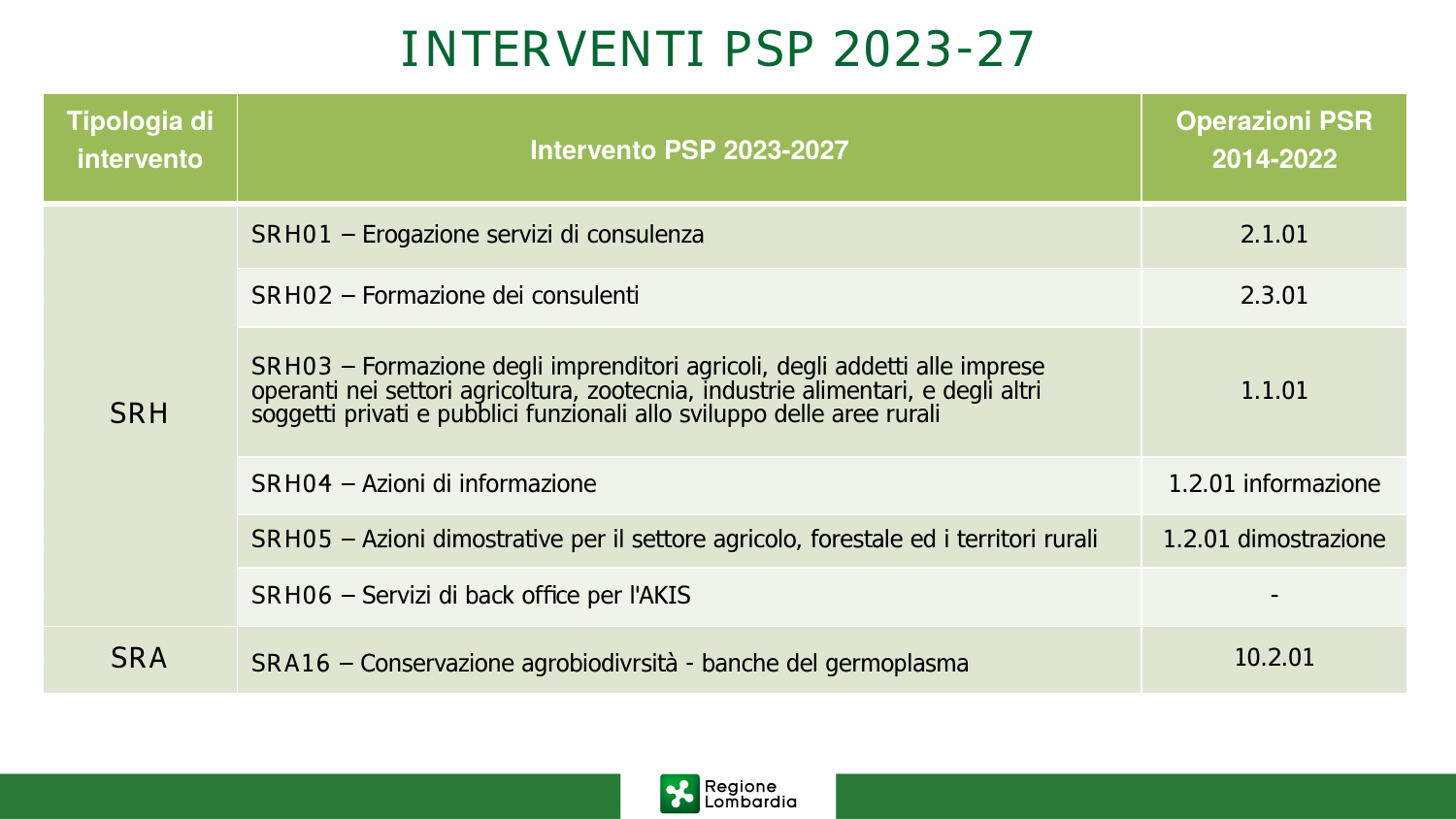

# INTERVENTI PSP 2023-27
| Tipologia di intervento | Intervento PSP 2023-2027 | Operazioni PSR 2014-2022 |
| --- | --- | --- |
| SRH | SRH01 – Erogazione servizi di consulenza | 2.1.01 |
| SRD | SRH02 – Formazione dei consulenti | 2.3.01 |
| SRA | SRH03 – Formazione degli imprenditori agricoli, degli addetti alle imprese operanti nei settori agricoltura, zootecnia, industrie alimentari, e degli altri soggetti privati e pubblici funzionali allo sviluppo delle aree rurali | 1.1.01 |
|  | SRH04 – Azioni di informazione | 1.2.01 informazione |
|  | SRH05 – Azioni dimostrative per il settore agricolo, forestale ed i territori rurali | 1.2.01 dimostrazione |
|  | SRH06 – Servizi di back office per l'AKIS | - |
| SRA | SRA16 – Conservazione agrobiodivrsità - banche del germoplasma | 10.2.01 |